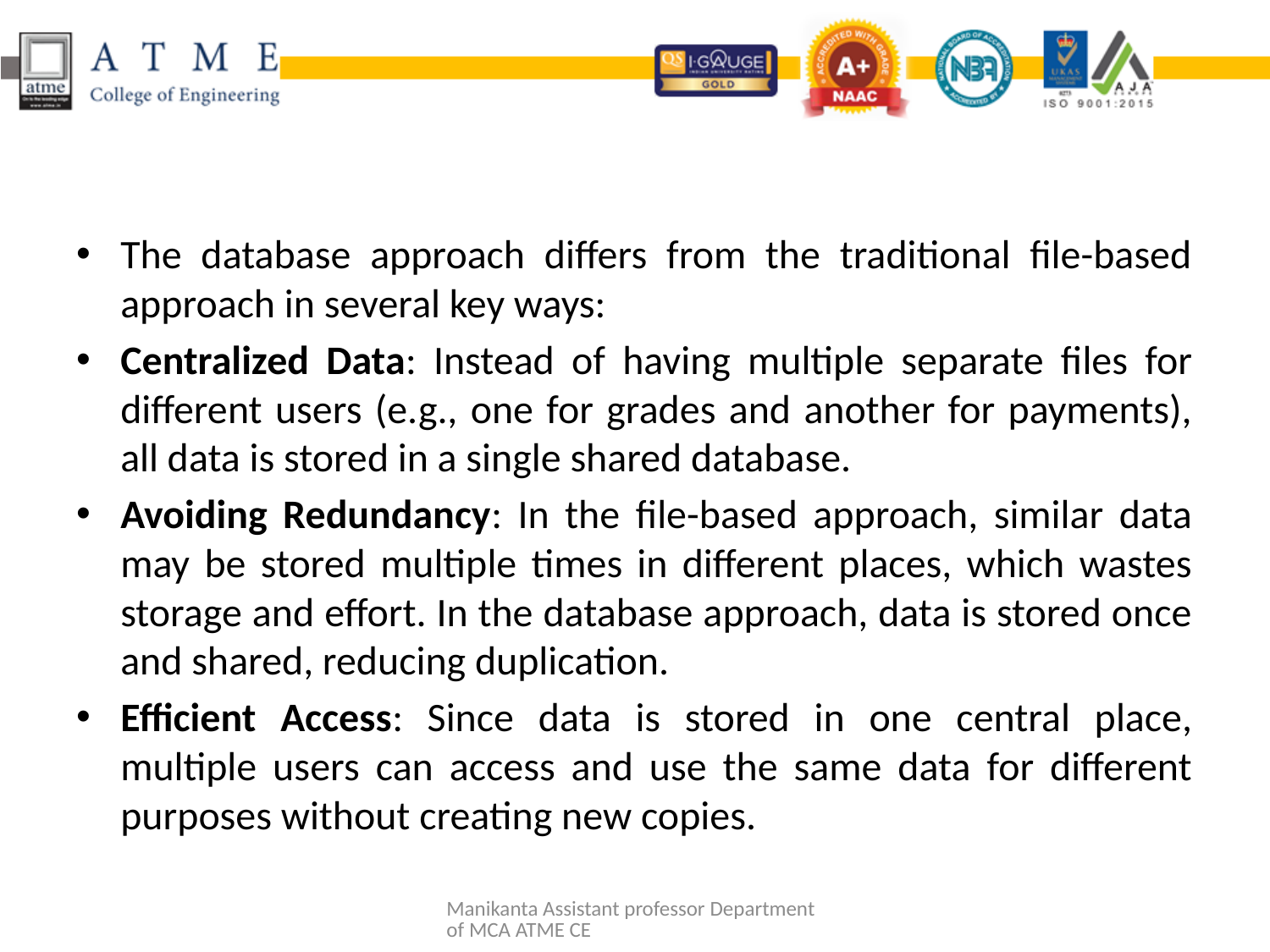

The database approach differs from the traditional file-based approach in several key ways:
Centralized Data: Instead of having multiple separate files for different users (e.g., one for grades and another for payments), all data is stored in a single shared database.
Avoiding Redundancy: In the file-based approach, similar data may be stored multiple times in different places, which wastes storage and effort. In the database approach, data is stored once and shared, reducing duplication.
Efficient Access: Since data is stored in one central place, multiple users can access and use the same data for different purposes without creating new copies.

Manikanta Assistant professor Department of MCA ATME CE